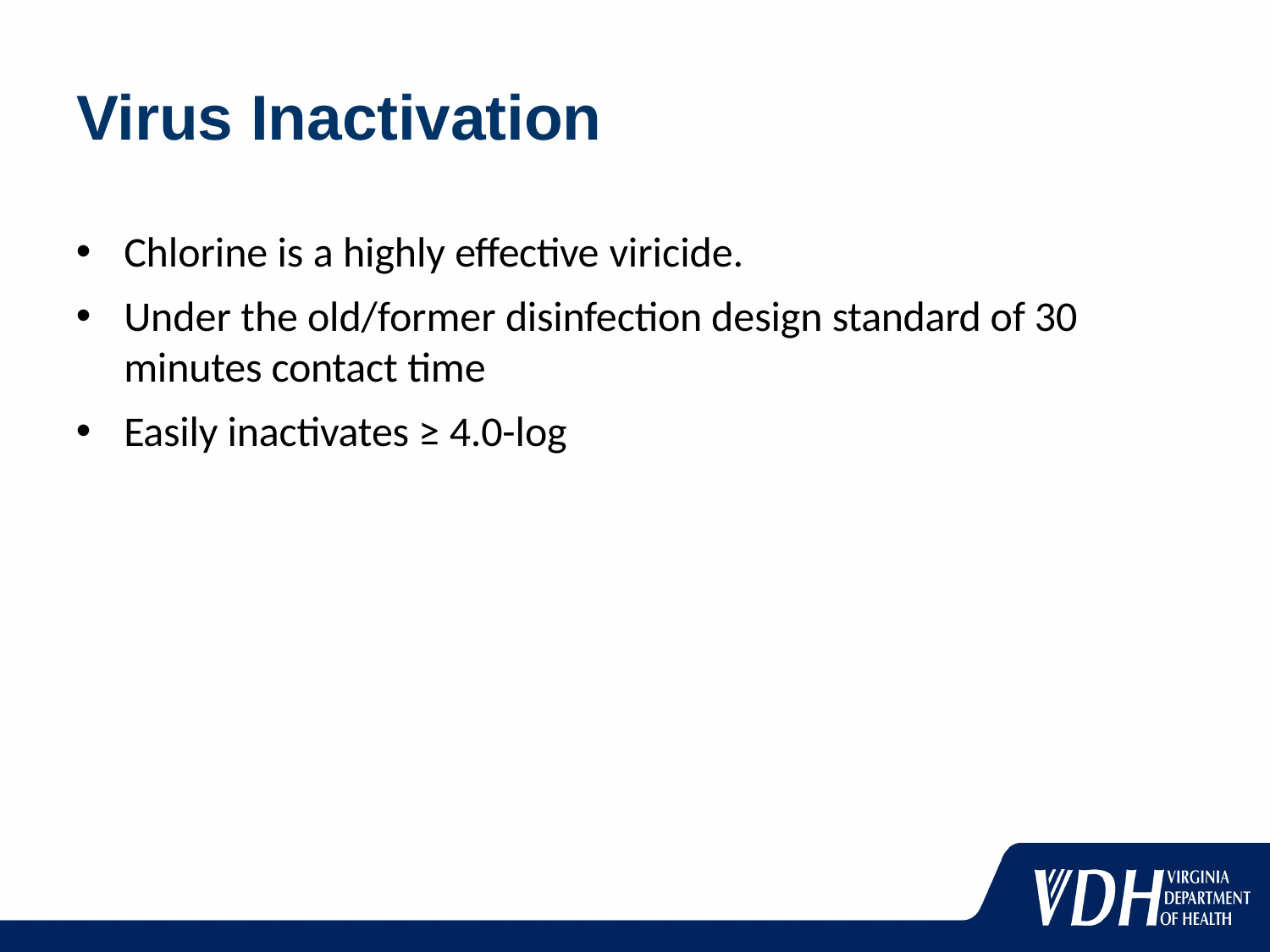

# Virus Inactivation
Chlorine is a highly effective viricide.
Under the old/former disinfection design standard of 30 minutes contact time
Easily inactivates ≥ 4.0-log